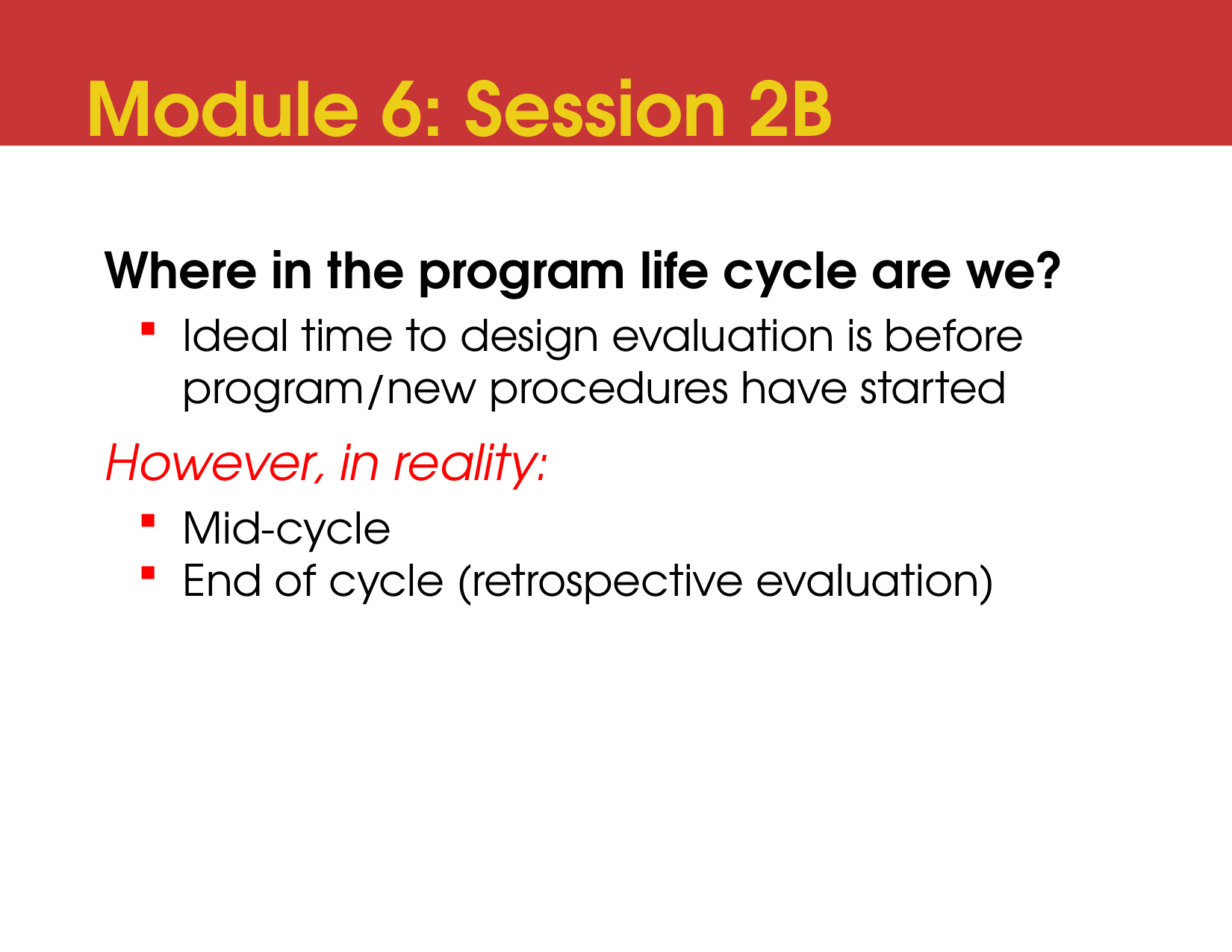

# Module 6: Session 2B
Where in the program life cycle are we?
Ideal time to design evaluation is before program/new procedures have started
However, in reality:
Mid-cycle
End of cycle (retrospective evaluation)